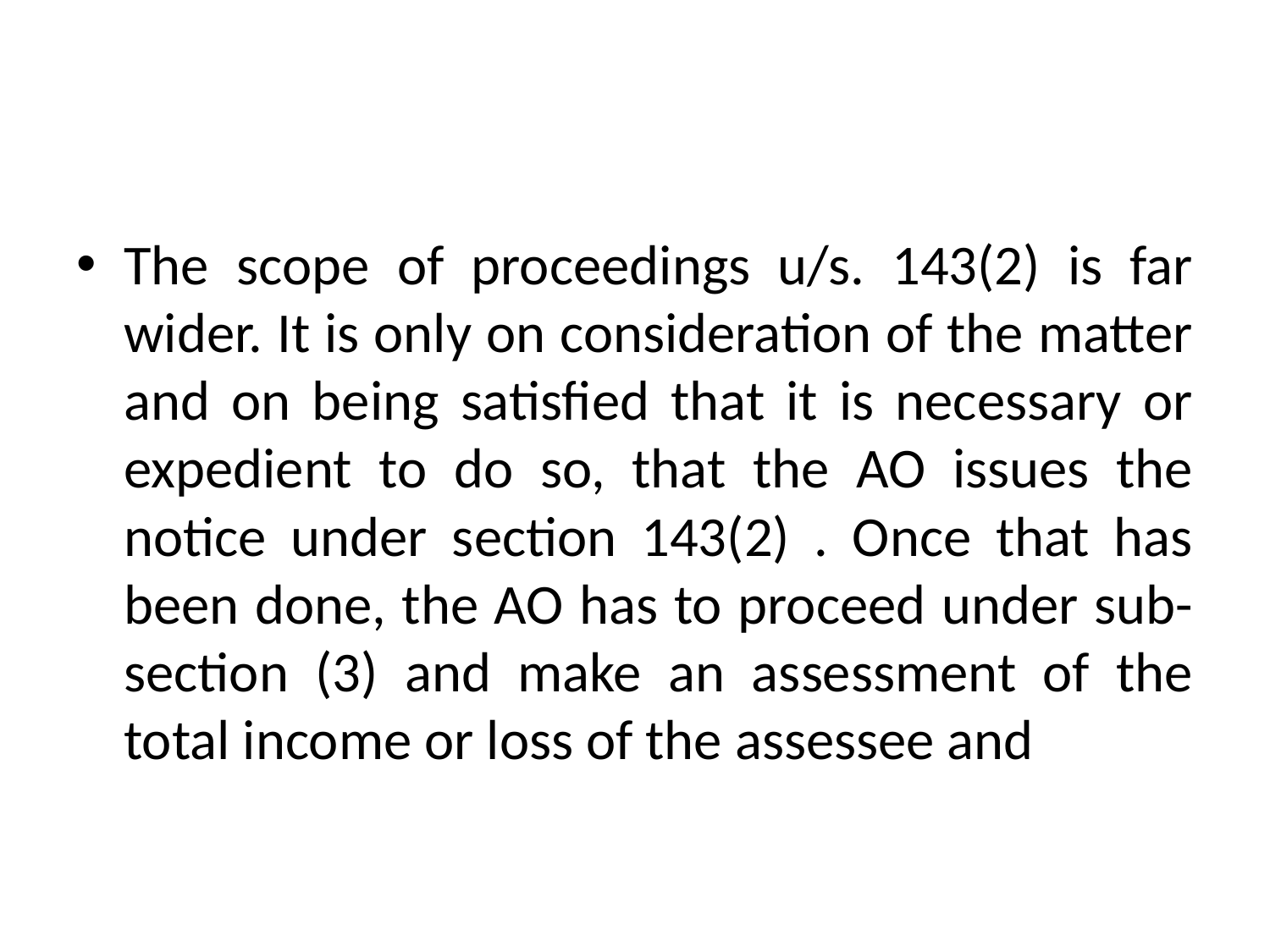

#
The scope of proceedings u/s. 143(2) is far wider. It is only on consideration of the matter and on being satisfied that it is necessary or expedient to do so, that the AO issues the notice under section 143(2) . Once that has been done, the AO has to proceed under sub-section (3) and make an assessment of the total income or loss of the assessee and